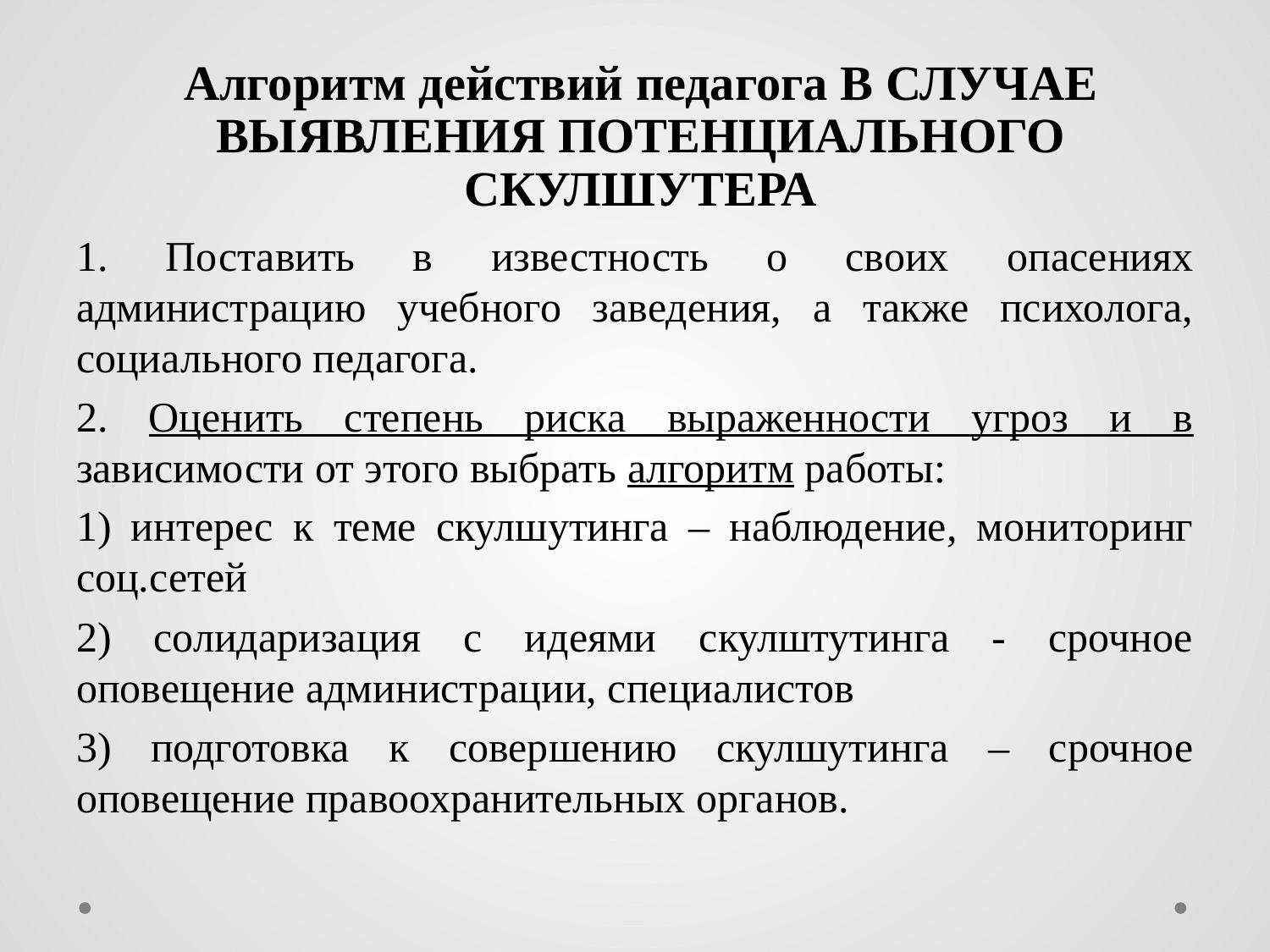

# Алгоритм действий педагога В СЛУЧАЕ ВЫЯВЛЕНИЯ ПОТЕНЦИАЛЬНОГО СКУЛШУТЕРА
1. Поставить в известность о своих опасениях администрацию учебного заведения, а также психолога, социального педагога.
2. Оценить степень риска выраженности угроз и в зависимости от этого выбрать алгоритм работы:
1) интерес к теме скулшутинга – наблюдение, мониторинг соц.сетей
2) солидаризация с идеями скулштутинга - срочное оповещение администрации, специалистов
3) подготовка к совершению скулшутинга – срочное оповещение правоохранительных органов.